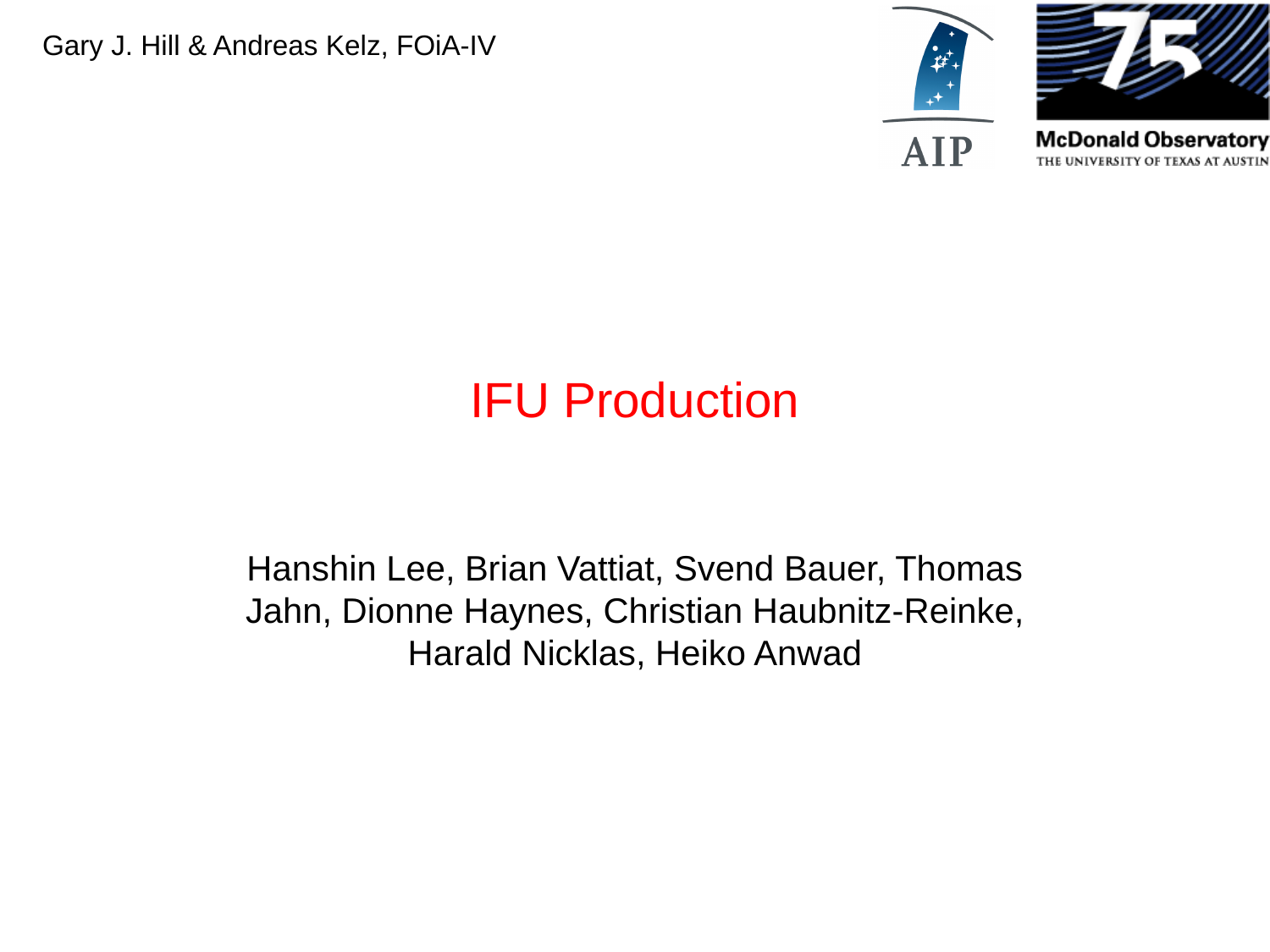

# IFU Production
Hanshin Lee, Brian Vattiat, Svend Bauer, Thomas Jahn, Dionne Haynes, Christian Haubnitz-Reinke, Harald Nicklas, Heiko Anwad